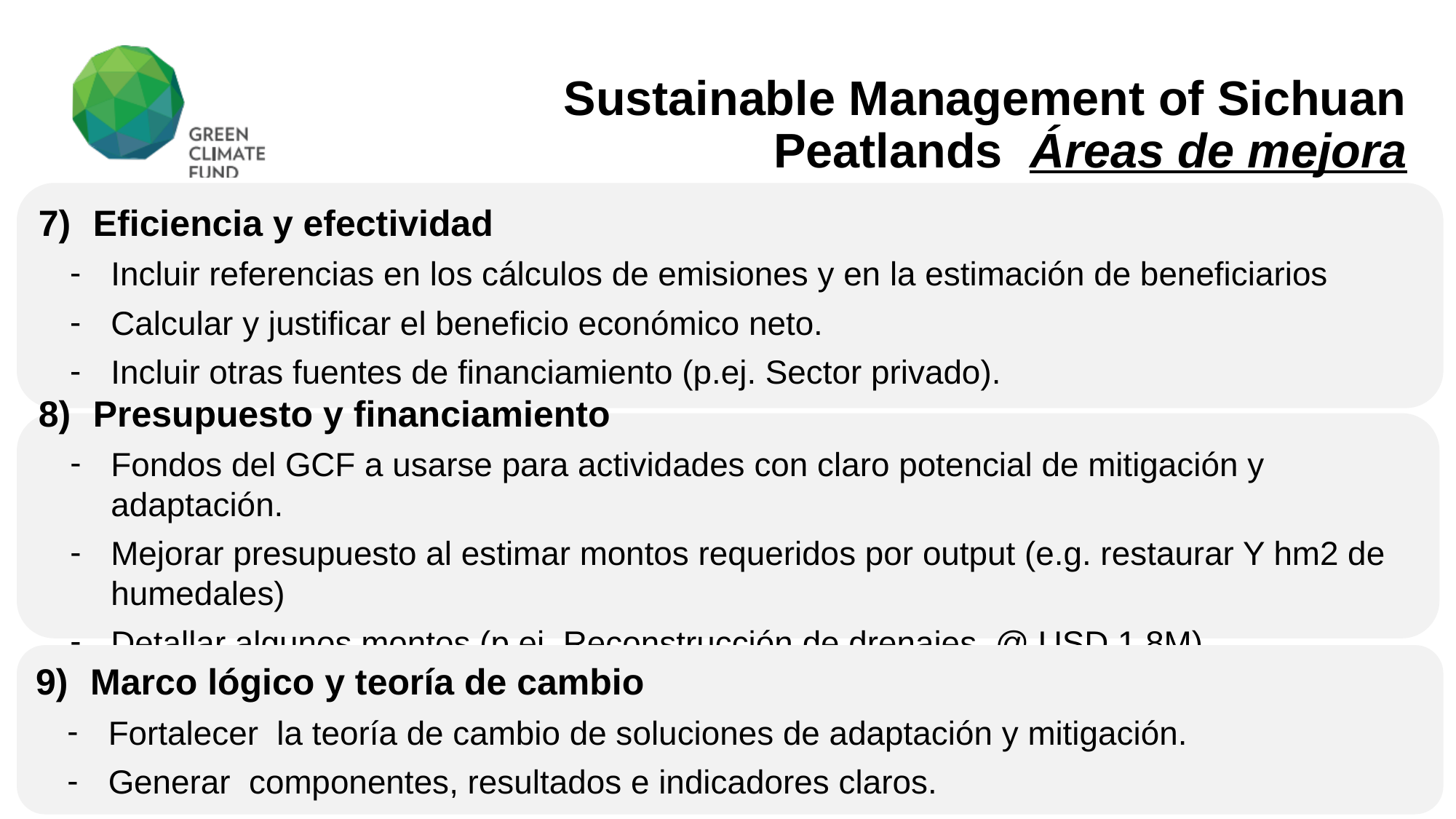

Sustainable Management of Sichuan Peatlands  Áreas de mejora
Eficiencia y efectividad
Incluir referencias en los cálculos de emisiones y en la estimación de beneficiarios
Calcular y justificar el beneficio económico neto.
Incluir otras fuentes de financiamiento (p.ej. Sector privado).
Presupuesto y financiamiento
Fondos del GCF a usarse para actividades con claro potencial de mitigación y adaptación.
Mejorar presupuesto al estimar montos requeridos por output (e.g. restaurar Y hm2 de humedales)
Detallar algunos montos (p.ej. Reconstrucción de drenajes  @ USD 1.8M).
Marco lógico y teoría de cambio
Fortalecer  la teoría de cambio de soluciones de adaptación y mitigación.
Generar  componentes, resultados e indicadores claros.